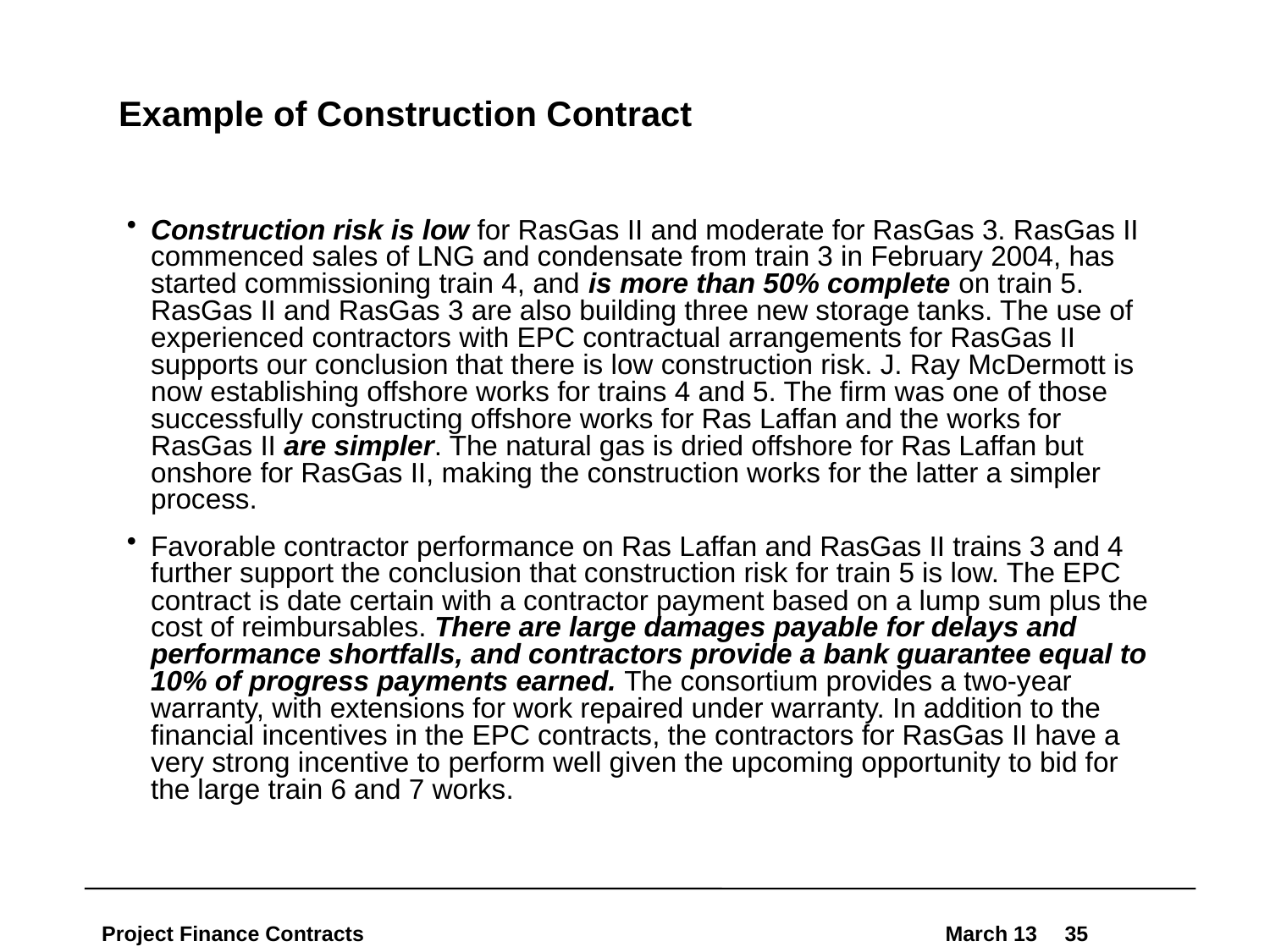

# Example of Construction Contract
Construction risk is low for RasGas II and moderate for RasGas 3. RasGas II commenced sales of LNG and condensate from train 3 in February 2004, has started commissioning train 4, and is more than 50% complete on train 5. RasGas II and RasGas 3 are also building three new storage tanks. The use of experienced contractors with EPC contractual arrangements for RasGas II supports our conclusion that there is low construction risk. J. Ray McDermott is now establishing offshore works for trains 4 and 5. The firm was one of those successfully constructing offshore works for Ras Laffan and the works for RasGas II are simpler. The natural gas is dried offshore for Ras Laffan but onshore for RasGas II, making the construction works for the latter a simpler process.
Favorable contractor performance on Ras Laffan and RasGas II trains 3 and 4 further support the conclusion that construction risk for train 5 is low. The EPC contract is date certain with a contractor payment based on a lump sum plus the cost of reimbursables. There are large damages payable for delays and performance shortfalls, and contractors provide a bank guarantee equal to 10% of progress payments earned. The consortium provides a two-year warranty, with extensions for work repaired under warranty. In addition to the financial incentives in the EPC contracts, the contractors for RasGas II have a very strong incentive to perform well given the upcoming opportunity to bid for the large train 6 and 7 works.